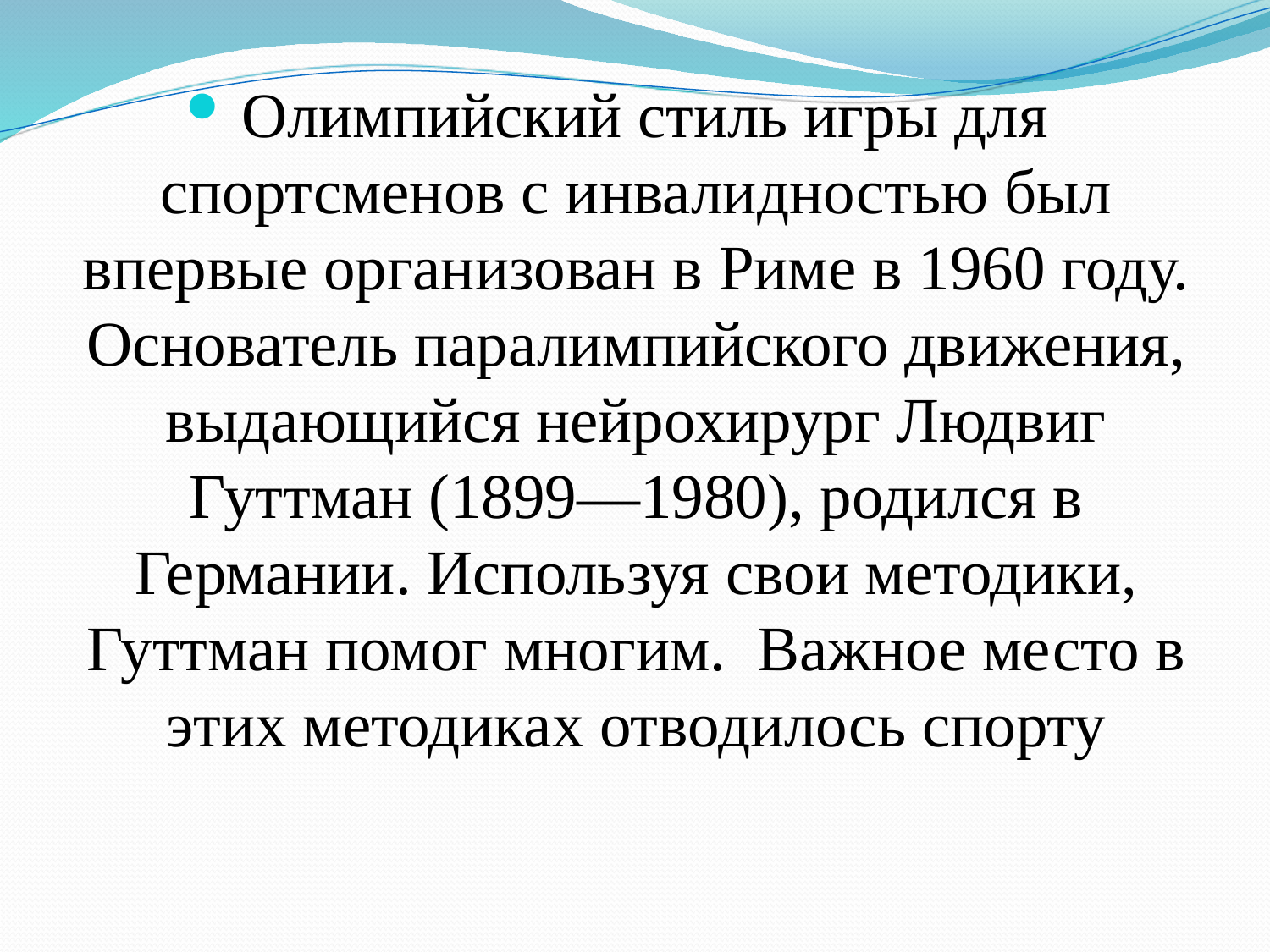

Олимпийский стиль игры для спортсменов с инвалидностью был впервые организован в Риме в 1960 году. Основатель паралимпийского движения, выдающийся нейрохирург Людвиг Гуттман (1899—1980), родился в Германии. Используя свои методики, Гуттман помог многим.  Важное место в этих методиках отводилось спорту